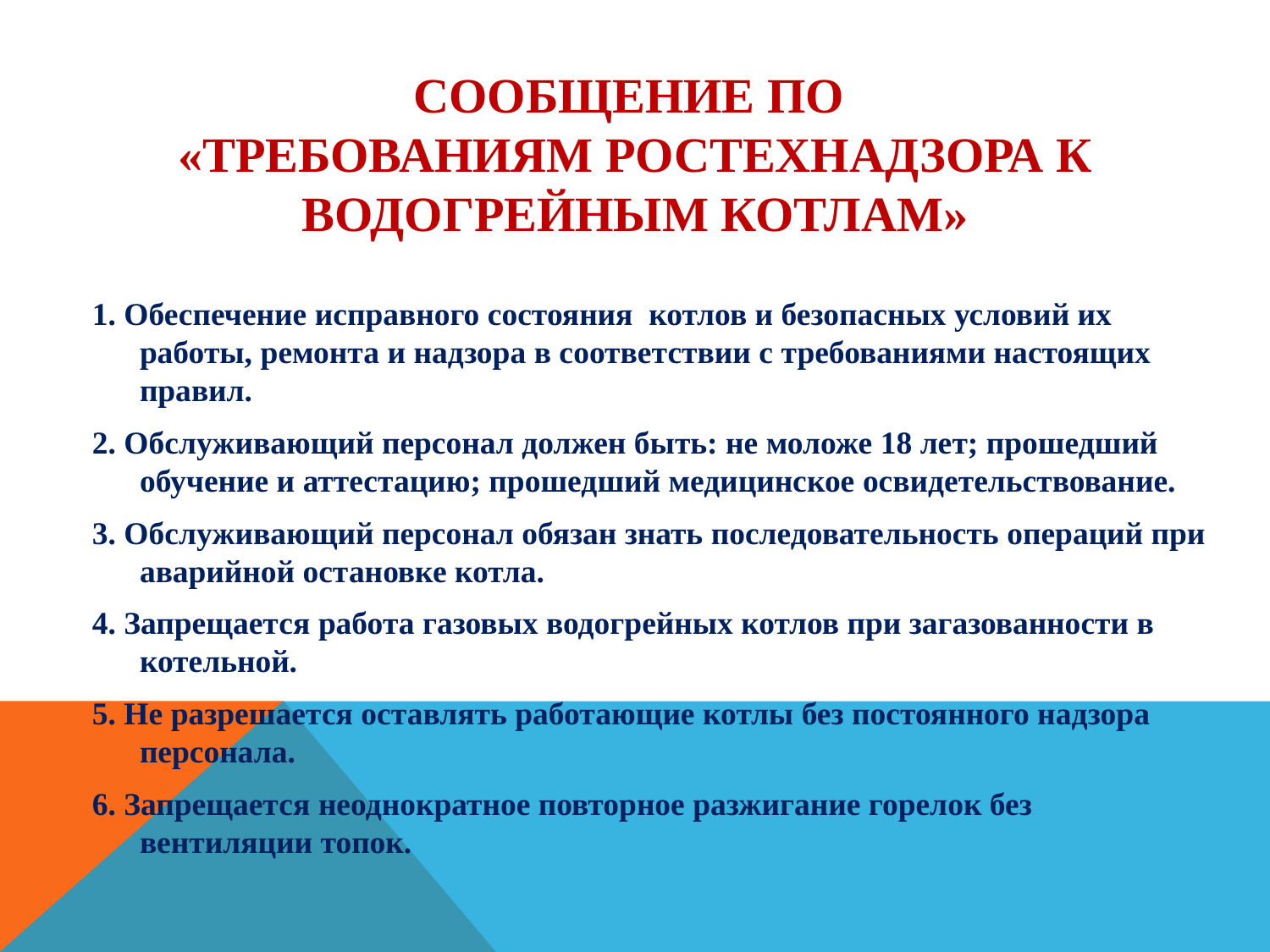

# Сообщение по «Требованиям РОСТЕХНАДЗОРА к водогрейным котлам»
1. Обеспечение исправного состояния  котлов и безопасных условий их работы, ремонта и надзора в соответствии с требованиями настоящих правил.
2. Обслуживающий персонал должен быть: не моложе 18 лет; прошедший обучение и аттестацию; прошедший медицинское освидетельствование.
3. Обслуживающий персонал обязан знать последовательность операций при аварийной остановке котла.
4. Запрещается работа газовых водогрейных котлов при загазованности в котельной.
5. Не разрешается оставлять работающие котлы без постоянного надзора персонала.
6. Запрещается неоднократное повторное разжигание горелок без вентиляции топок.